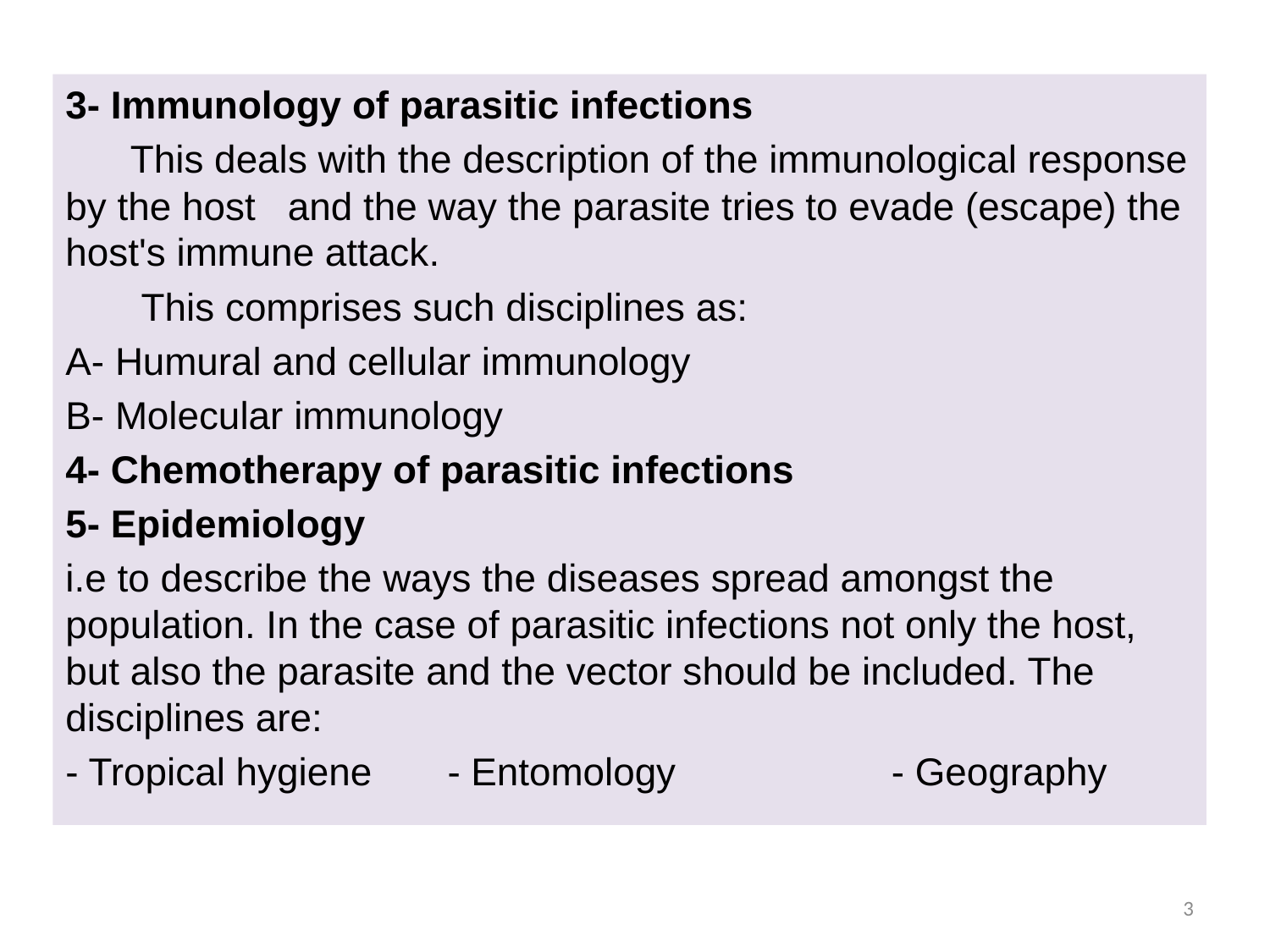

3- Immunology of parasitic infections
      This deals with the description of the immunological response by the host   and the way the parasite tries to evade (escape) the host's immune attack.
       This comprises such disciplines as:
A- Humural and cellular immunology
B- Molecular immunology
4- Chemotherapy of parasitic infections
5- Epidemiology
i.e to describe the ways the diseases spread amongst the population. In the case of parasitic infections not only the host, but also the parasite and the vector should be included. The disciplines are:
- Tropical hygiene       - Entomology                    - Geography

3